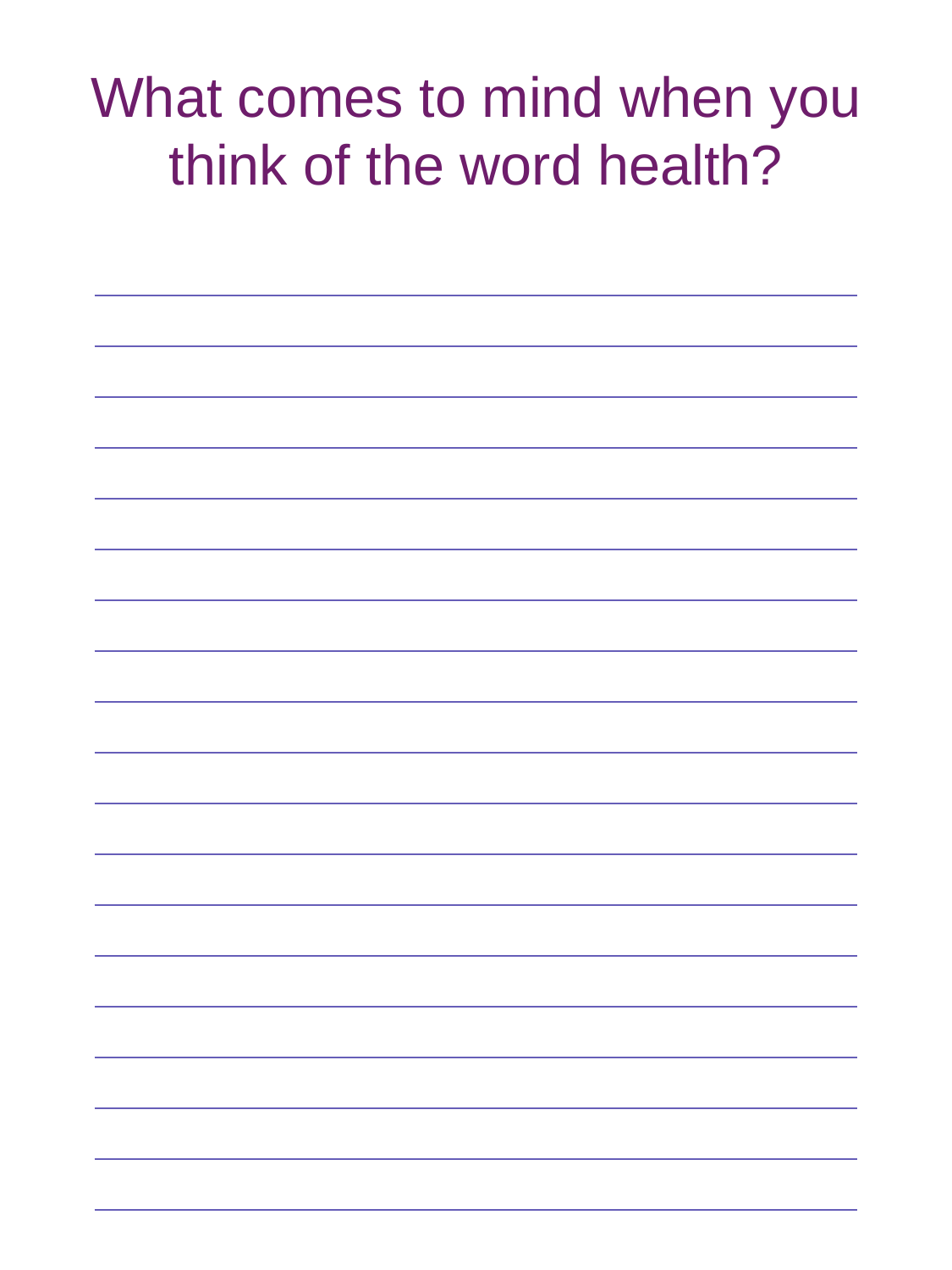

What comes to mind when you think of the word health?
|  |
| --- |
|  |
|  |
|  |
|  |
|  |
|  |
|  |
|  |
|  |
|  |
|  |
|  |
|  |
|  |
|  |
|  |
|  |